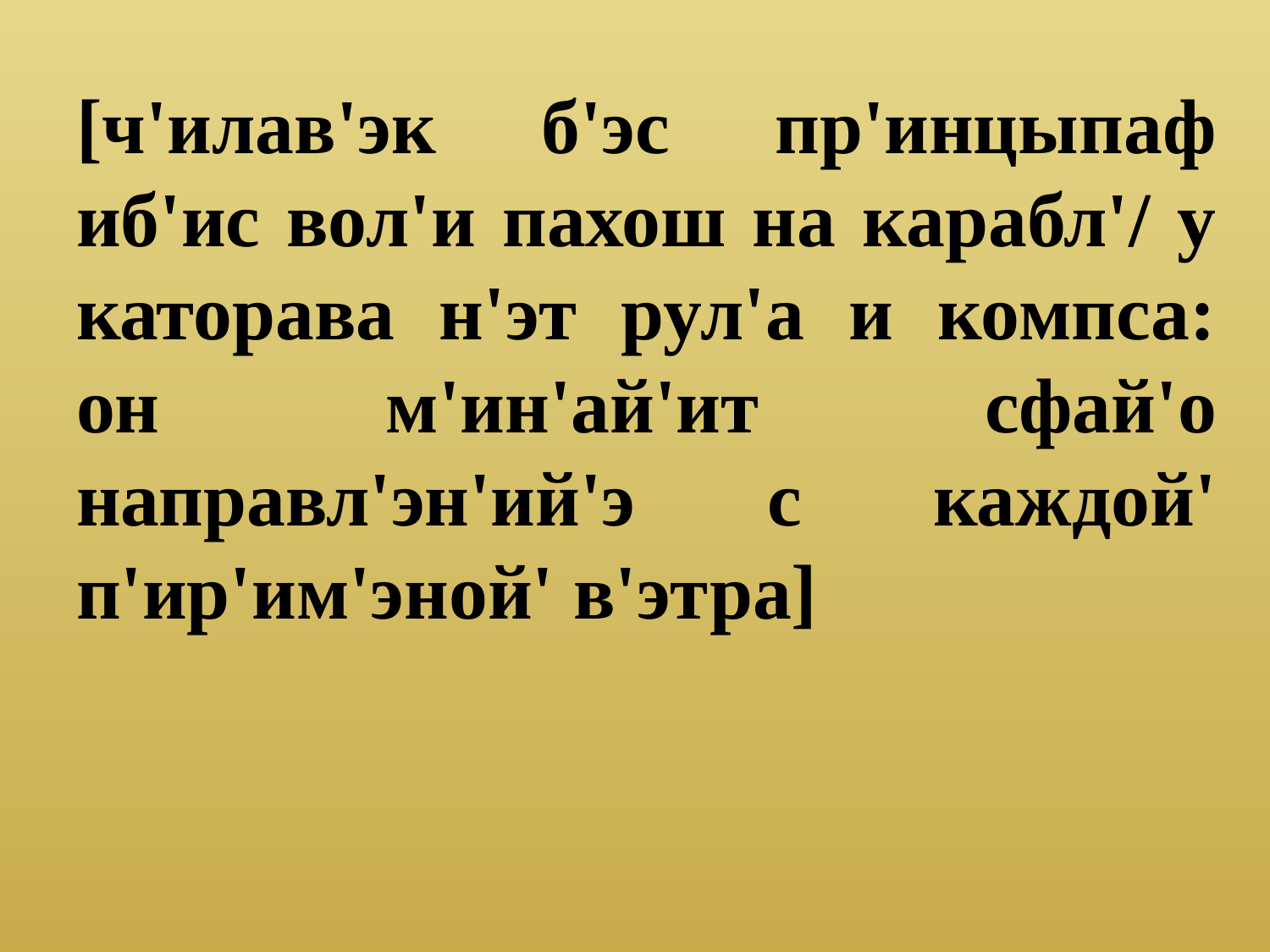

[ч'илав'эк б'эс пр'инцыпаф иб'ис вол'и пахош на карабл'/ у каторава н'эт рул'а и компса: он м'ин'ай'ит сфай'о направл'эн'ий'э с каждой' п'ир'им'эной' в'этра]